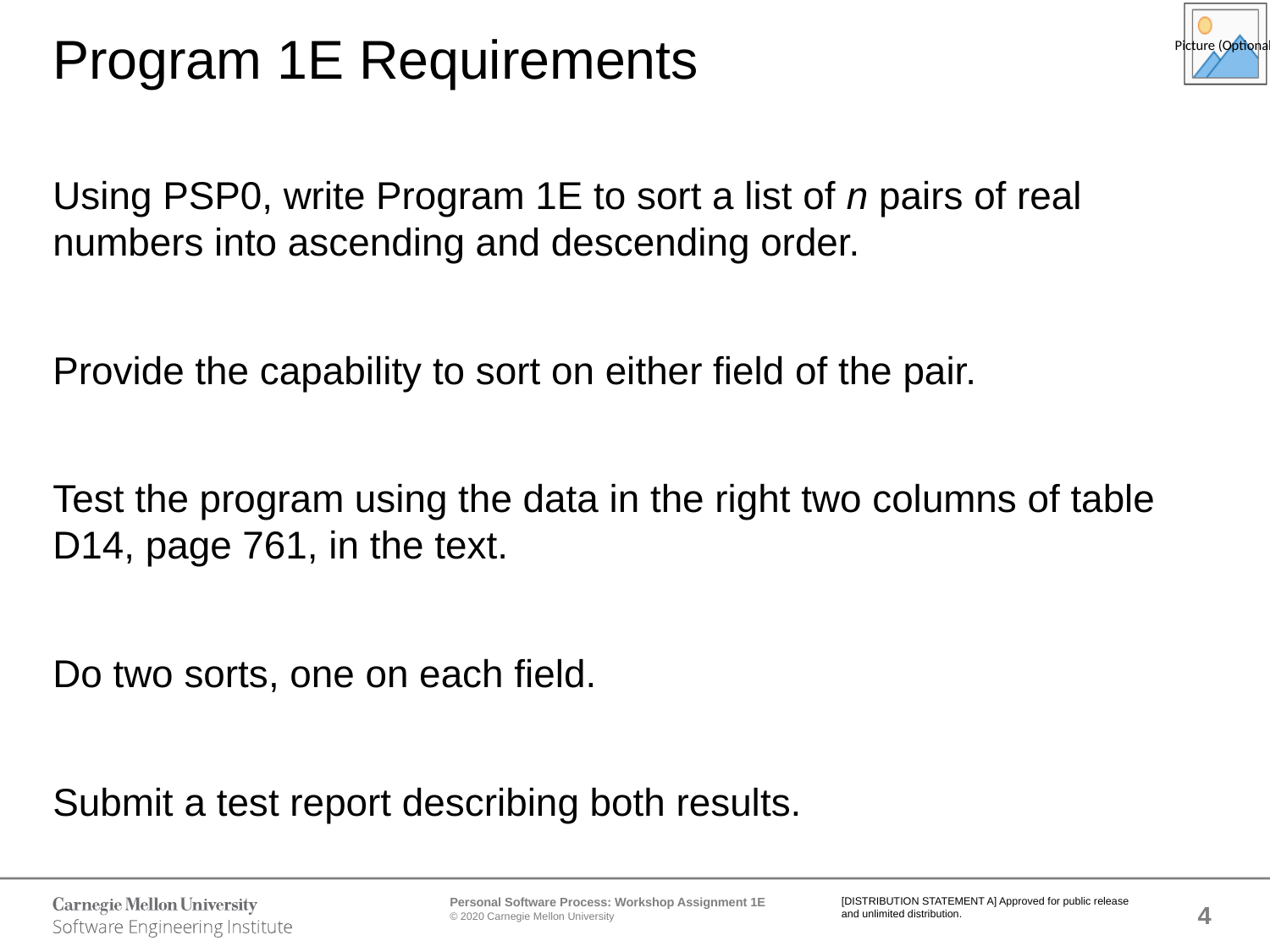

# Program 1E Requirements
Using PSP0, write Program 1E to sort a list of n pairs of real numbers into ascending and descending order.

Provide the capability to sort on either field of the pair.

Test the program using the data in the right two columns of table D14, page 761, in the text.

Do two sorts, one on each field.

Submit a test report describing both results.